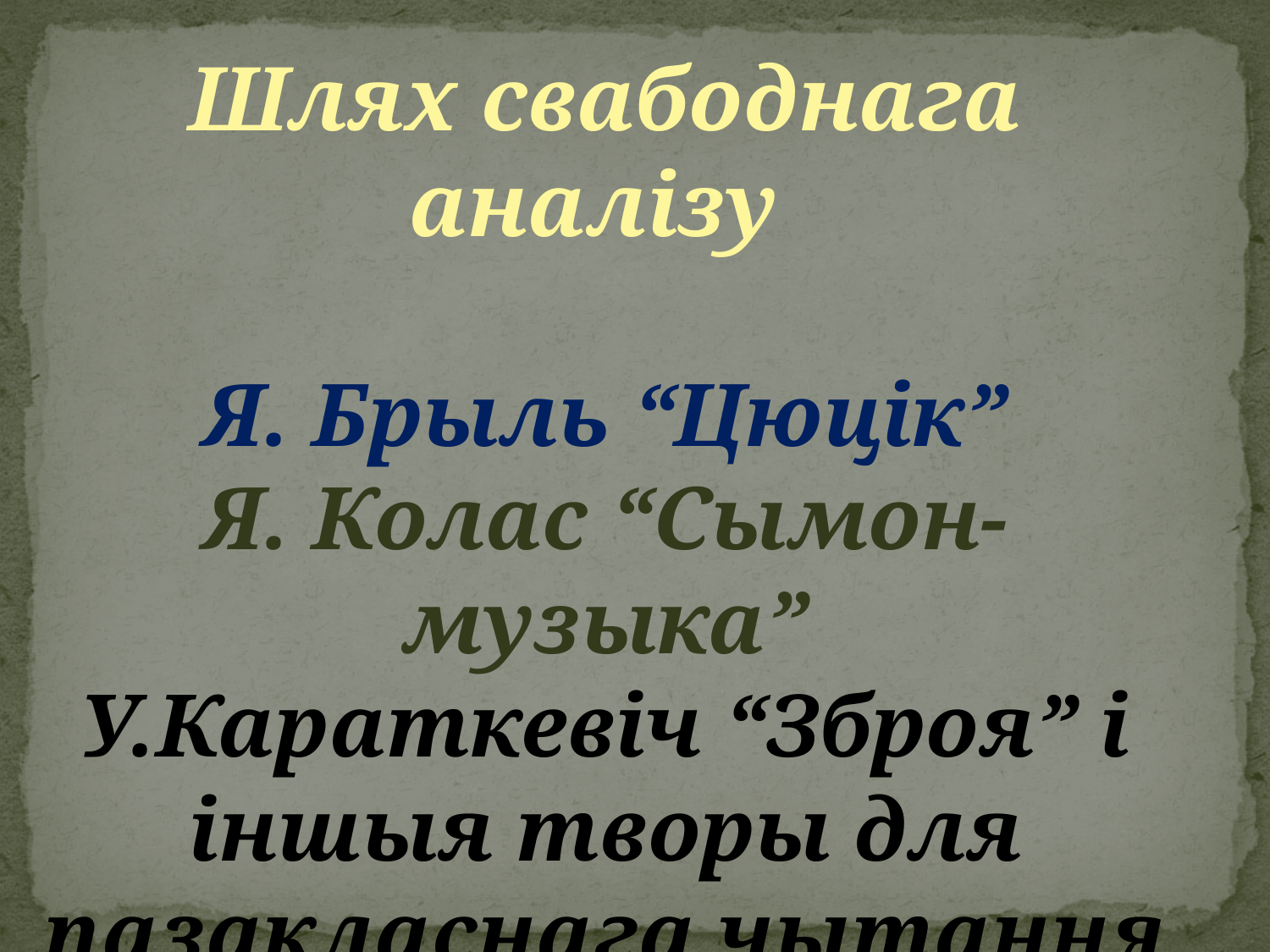

#
Шлях свабоднага аналізу

Я. Брыль “Цюцік”
Я. Колас “Сымон-музыка”
У.Караткевіч “Зброя” і іншыя творы для пазакласнага чытання